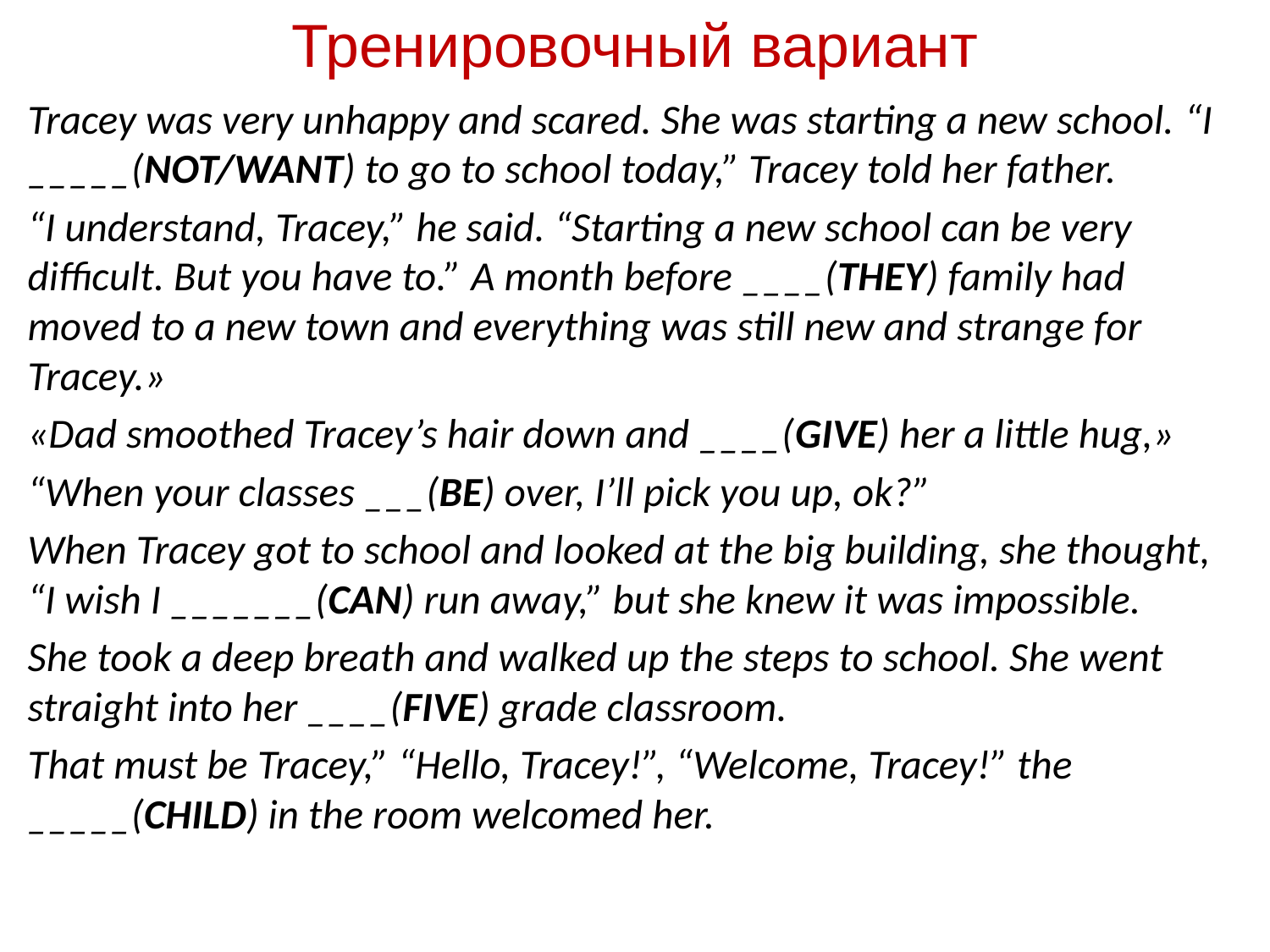

# Тренировочный вариант
Tracey was very unhappy and scared. She was starting a new school. “I _____(NOT/WANT) to go to school today,” Tracey told her father.
“I understand, Tracey,” he said. “Starting a new school can be very difficult. But you have to.” A month before ____(THEY) family had moved to a new town and everything was still new and strange for Tracey.»
«Dad smoothed Tracey’s hair down and ____(GIVE) her a little hug,»
“When your classes ___(BE) over, I’ll pick you up, ok?”
When Tracey got to school and looked at the big building, she thought, “I wish I _______(CAN) run away,” but she knew it was impossible.
She took a deep breath and walked up the steps to school. She went straight into her ____(FIVE) grade classroom.
That must be Tracey,” “Hello, Tracey!”, “Welcome, Tracey!” the _____(CHILD) in the room welcomed her.